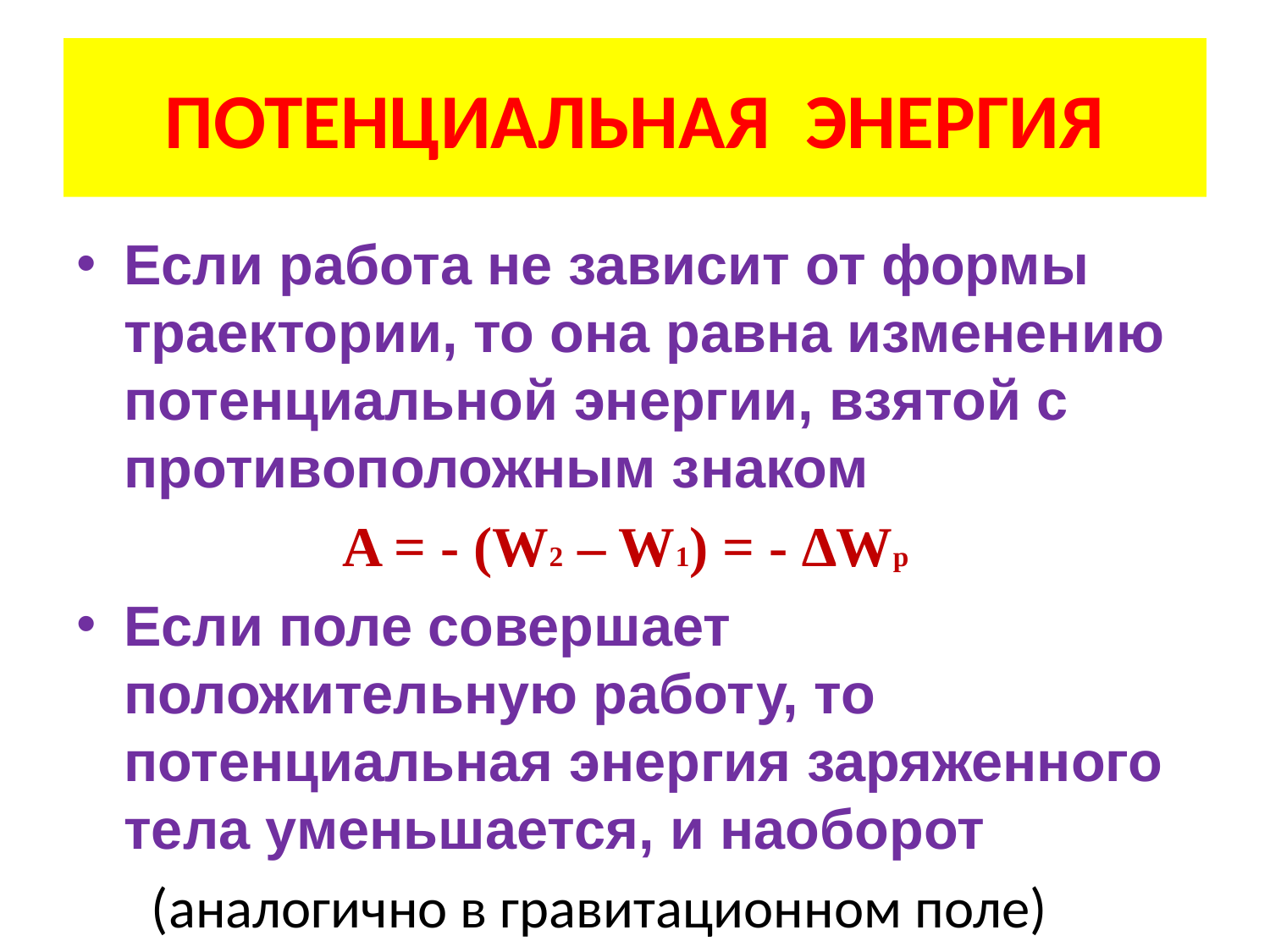

# ПОТЕНЦИАЛЬНАЯ  ЭНЕРГИЯ
Если работа не зависит от формы траектории, то она равна изменению потенциальной энергии, взятой с противоположным знаком
                 A = - (W2 – W1) = - ∆Wp
Если поле совершает положительную работу, то потенциальная энергия заряженного тела уменьшается, и наоборот
     (аналогично в гравитационном поле)